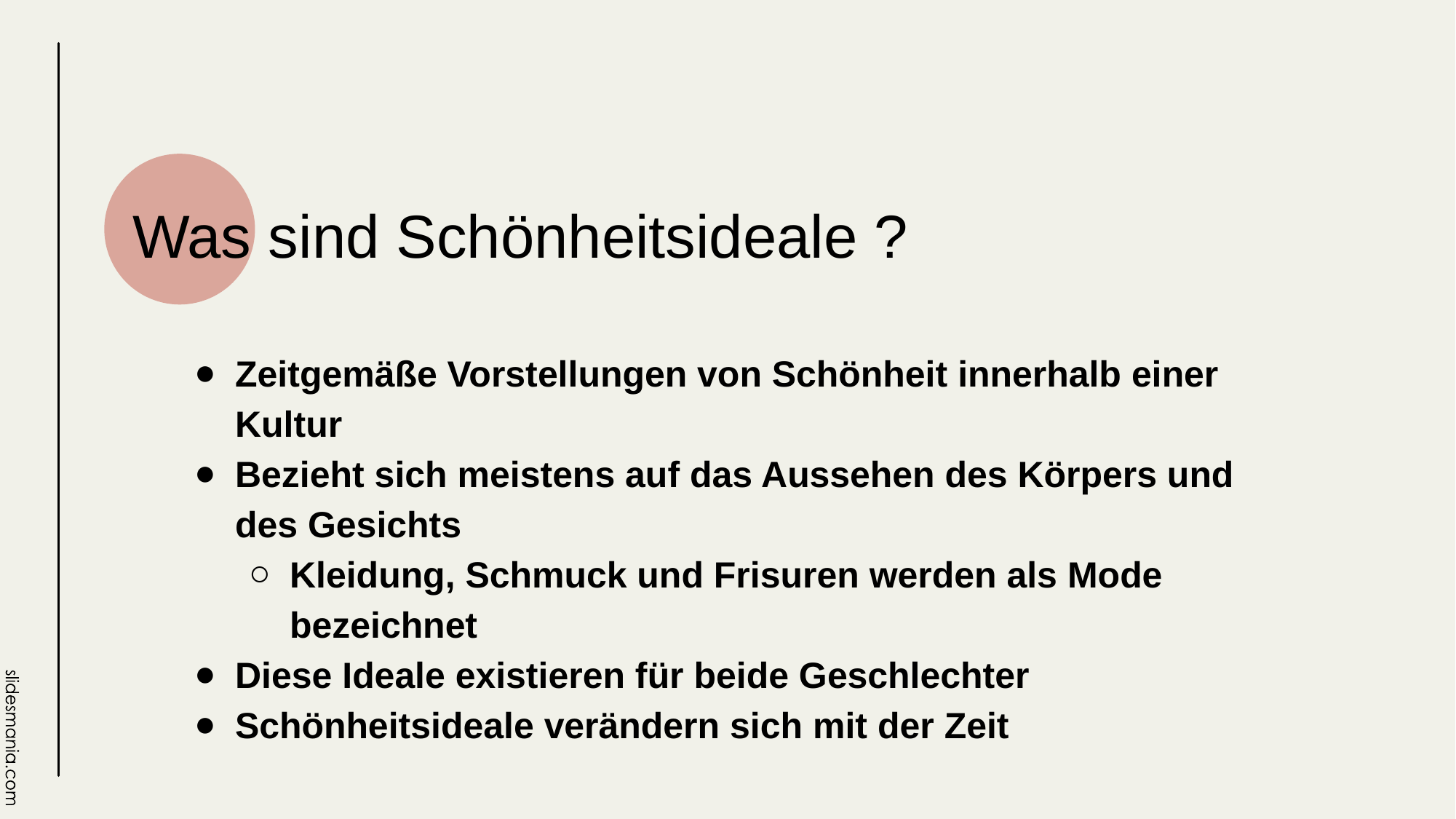

# Was sind Schönheitsideale ?
Zeitgemäße Vorstellungen von Schönheit innerhalb einer Kultur
Bezieht sich meistens auf das Aussehen des Körpers und des Gesichts
Kleidung, Schmuck und Frisuren werden als Mode bezeichnet
Diese Ideale existieren für beide Geschlechter
Schönheitsideale verändern sich mit der Zeit